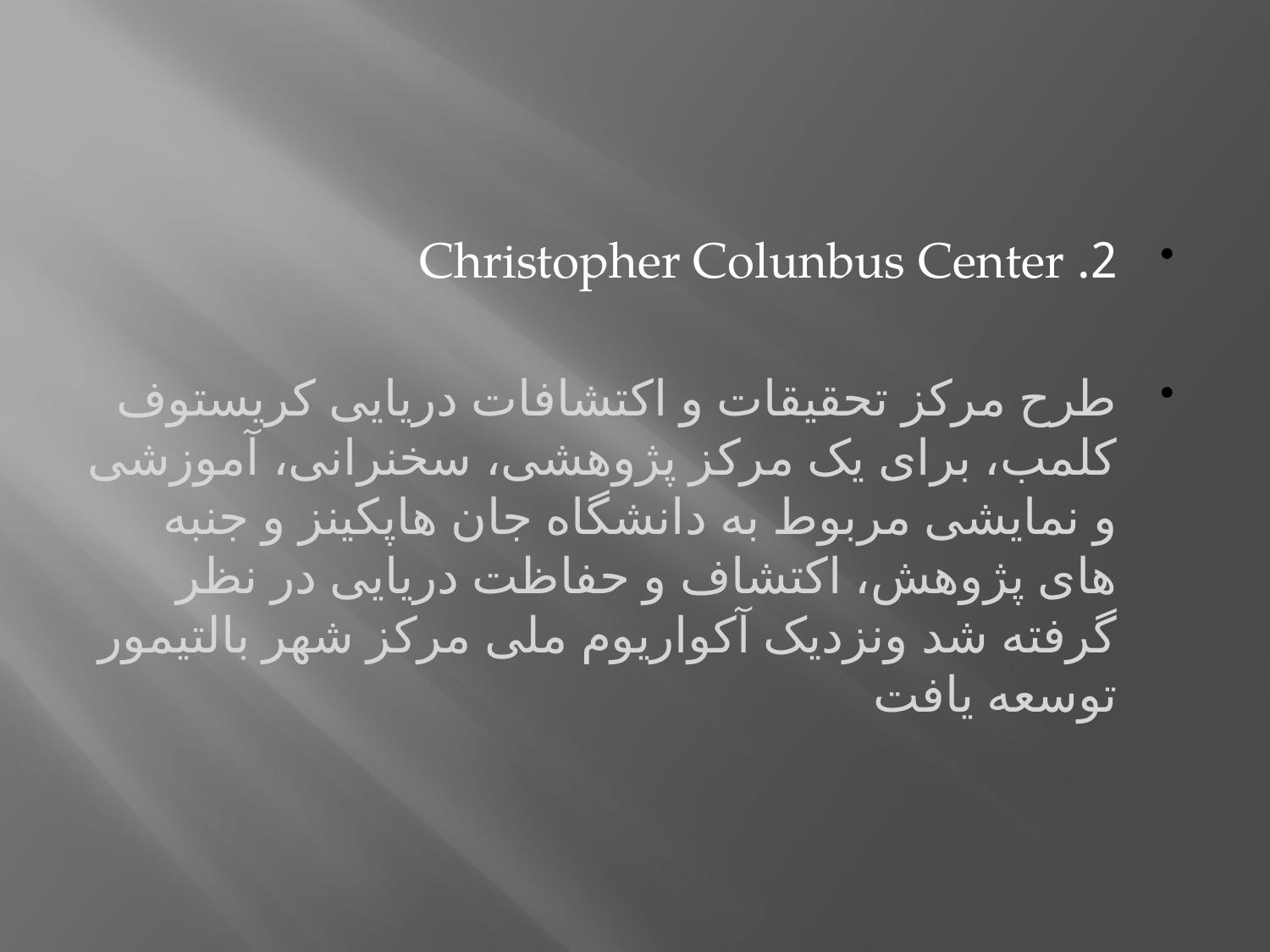

#
2. Christopher Colunbus Center

طرح مرکز تحقیقات و اکتشافات دریایی کریستوف کلمب، برای یک مرکز پژوهشی، سخنرانی، آموزشی و نمایشی مربوط به دانشگاه جان هاپکینز و جنبه های پژوهش، اکتشاف و حفاظت دریایی در نظر گرفته شد ونزدیک آکواریوم ملی مرکز شهر بالتیمور توسعه یافت